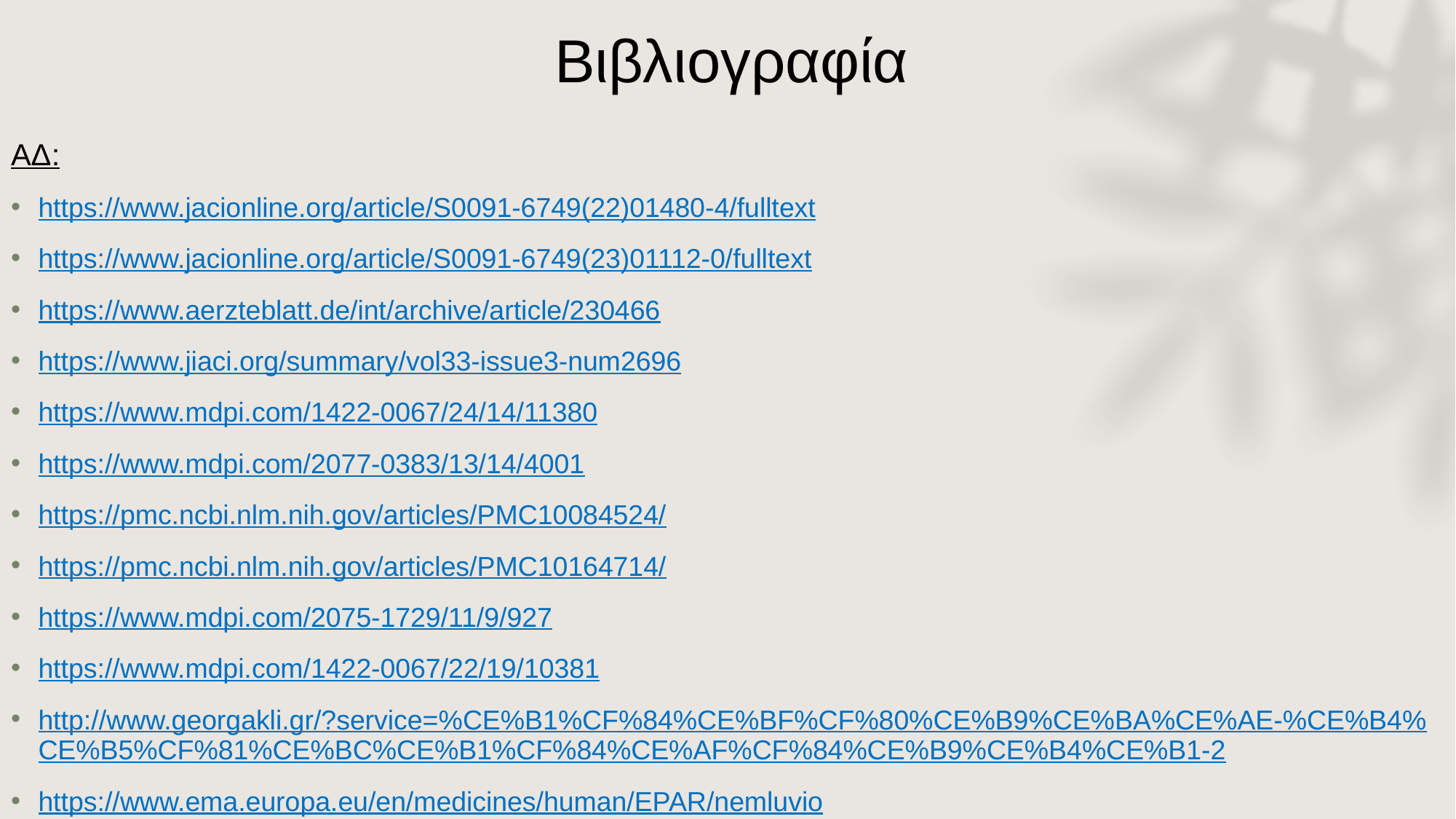

# Βιβλιογραφία
ΑΔ:
https://www.jacionline.org/article/S0091-6749(22)01480-4/fulltext
https://www.jacionline.org/article/S0091-6749(23)01112-0/fulltext
https://www.aerzteblatt.de/int/archive/article/230466
https://www.jiaci.org/summary/vol33-issue3-num2696
https://www.mdpi.com/1422-0067/24/14/11380
https://www.mdpi.com/2077-0383/13/14/4001
https://pmc.ncbi.nlm.nih.gov/articles/PMC10084524/
https://pmc.ncbi.nlm.nih.gov/articles/PMC10164714/
https://www.mdpi.com/2075-1729/11/9/927
https://www.mdpi.com/1422-0067/22/19/10381
http://www.georgakli.gr/?service=%CE%B1%CF%84%CE%BF%CF%80%CE%B9%CE%BA%CE%AE-%CE%B4%CE%B5%CF%81%CE%BC%CE%B1%CF%84%CE%AF%CF%84%CE%B9%CE%B4%CE%B1-2
https://www.ema.europa.eu/en/medicines/human/EPAR/nemluvio